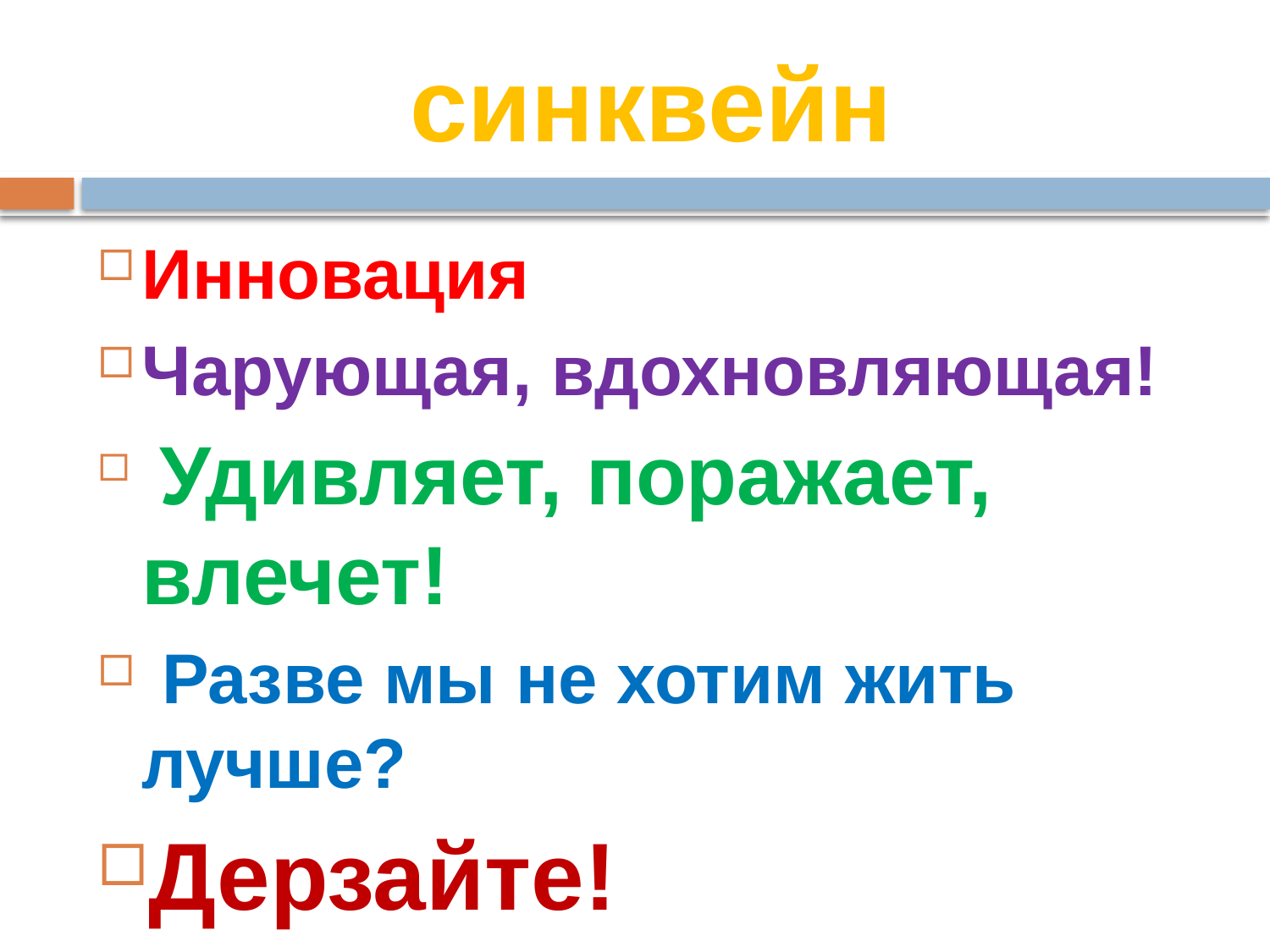

# синквейн
Инновация
Чарующая, вдохновляющая!
 Удивляет, поражает, влечет!
 Разве мы не хотим жить лучше?
Дерзайте!